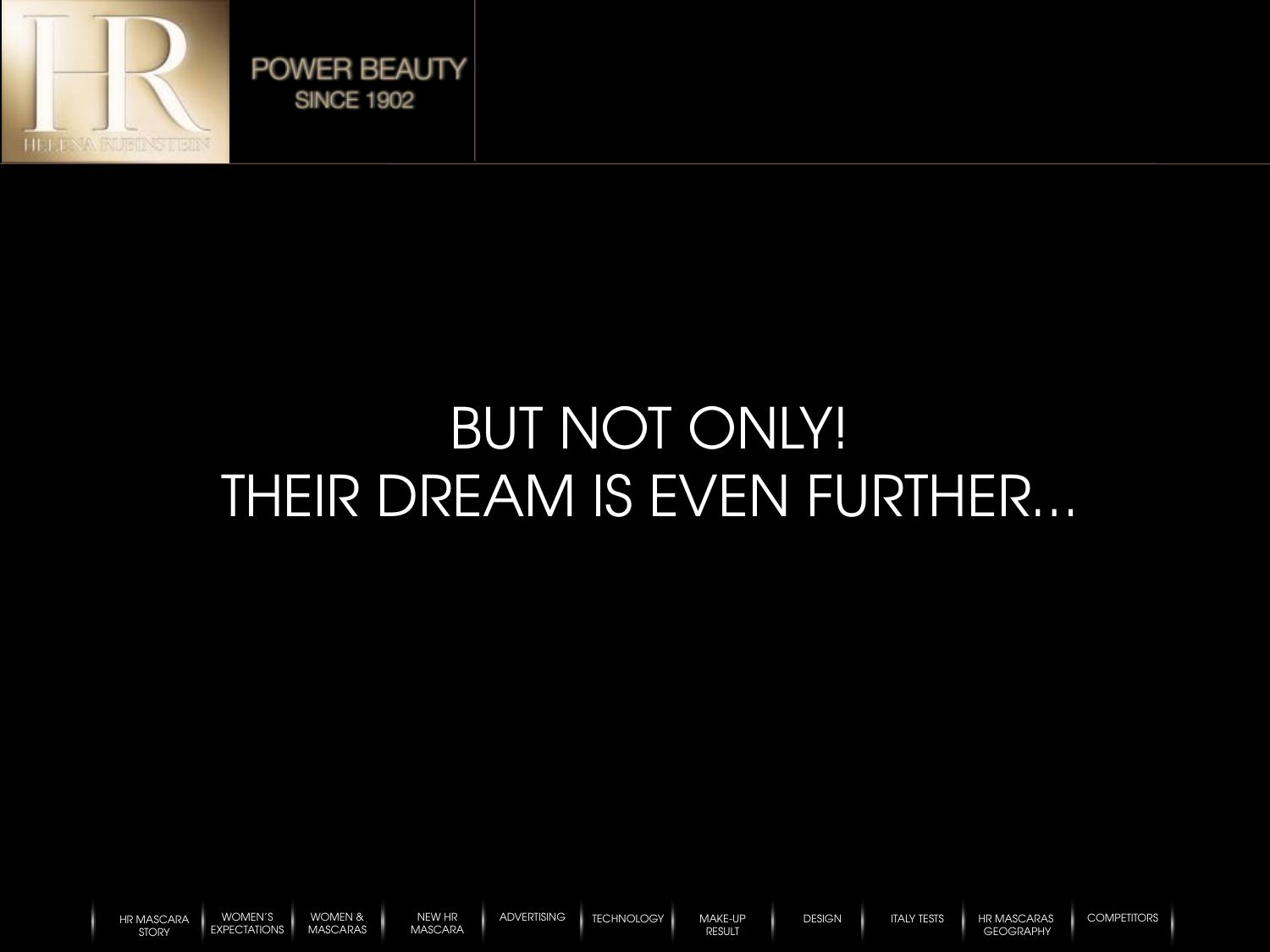

BUT NOT ONLY!
THEIR DREAM IS EVEN FURTHER…